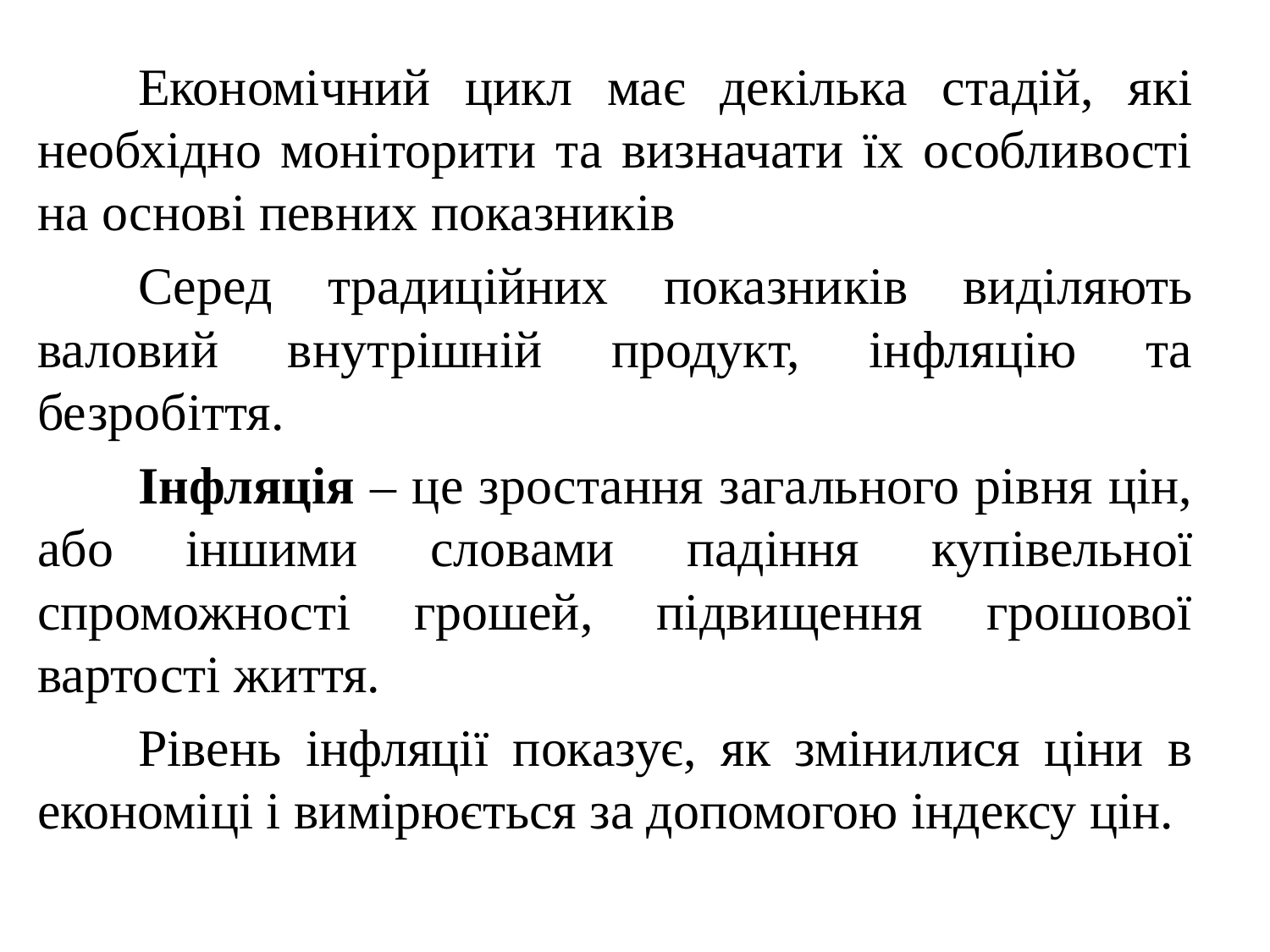

Економічний цикл має декілька стадій, які необхідно моніторити та визначати їх особливості на основі певних показників
Серед традиційних показників виділяють валовий внутрішній продукт, інфляцію та безробіття.
Інфляція – це зростання загального рівня цін, або іншими словами падіння купівельної спроможності грошей, підвищення грошової вартості життя.
Рівень інфляції показує, як змінилися ціни в економіці і вимірюється за допомогою індексу цін.